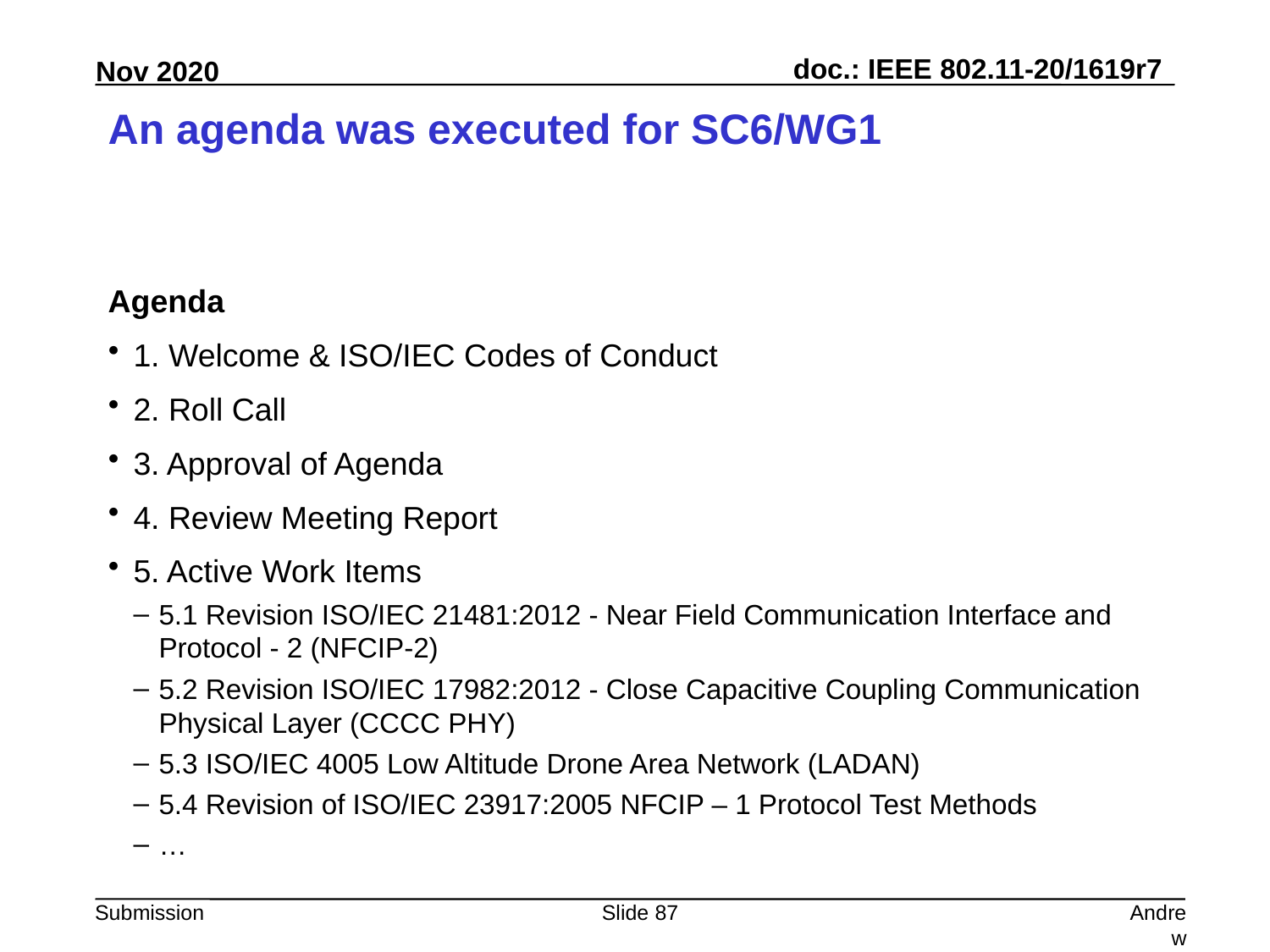

# An agenda was executed for SC6/WG1
Agenda
1. Welcome & ISO/IEC Codes of Conduct
2. Roll Call
3. Approval of Agenda
4. Review Meeting Report
5. Active Work Items
5.1 Revision ISO/IEC 21481:2012 - Near Field Communication Interface and Protocol - 2 (NFCIP-2)
5.2 Revision ISO/IEC 17982:2012 - Close Capacitive Coupling Communication Physical Layer (CCCC PHY)
5.3 ISO/IEC 4005 Low Altitude Drone Area Network (LADAN)
5.4 Revision of ISO/IEC 23917:2005 NFCIP – 1 Protocol Test Methods
…
Slide 87
Andrew Myles, Cisco